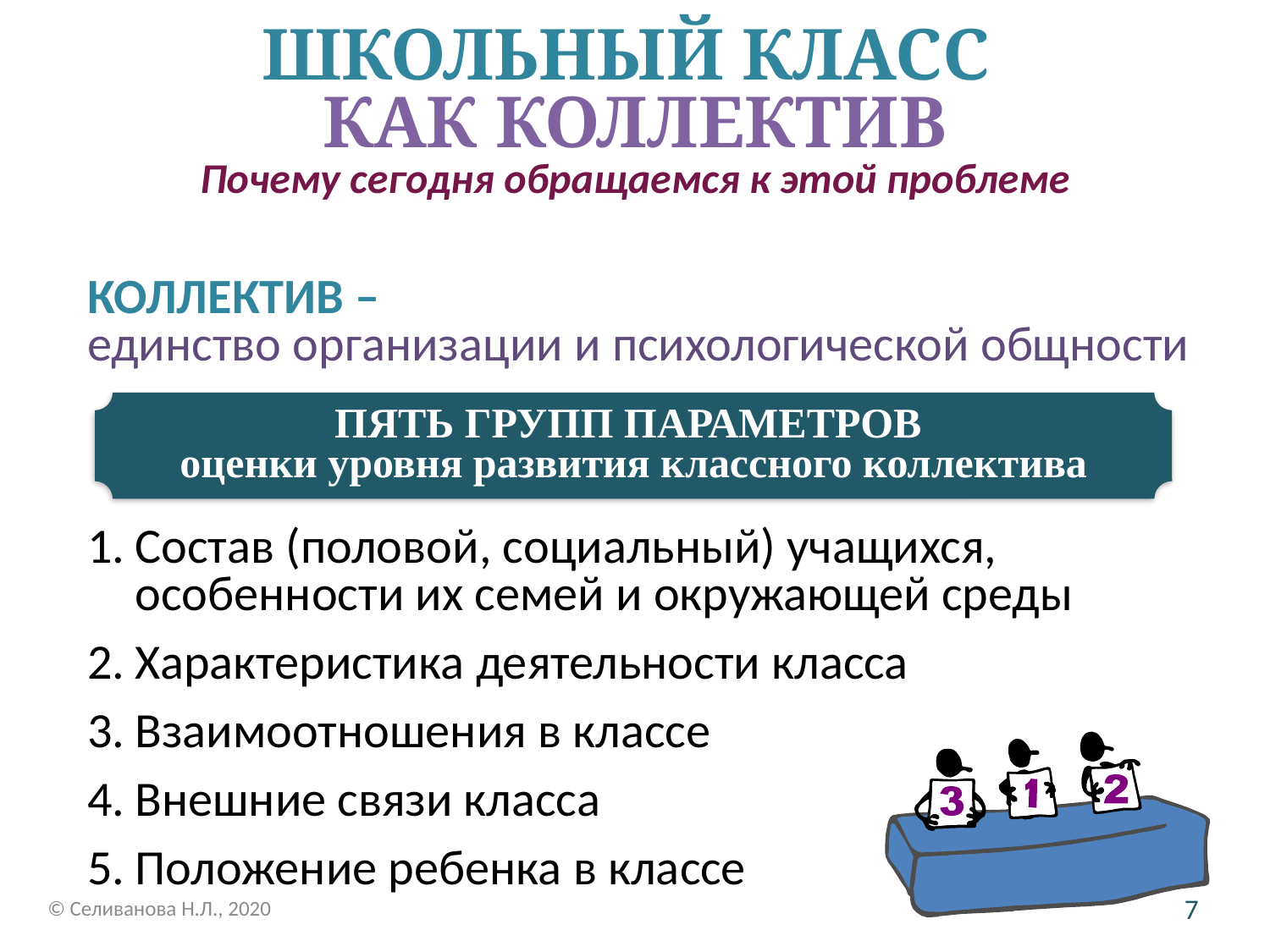

ШКОЛЬНЫЙ КЛАСС
КАК КОЛЛЕКТИВ
Почему сегодня обращаемся к этой проблеме
КОЛЛЕКТИВ –
единство организации и психологической общности
ПЯТЬ ГРУПП ПАРАМЕТРОВ
оценки уровня развития классного коллектива
Состав (половой, социальный) учащихся, особенности их семей и окружающей среды
Характеристика деятельности класса
Взаимоотношения в классе
Внешние связи класса
Положение ребенка в классе

© Селиванова Н.Л., 2020
7